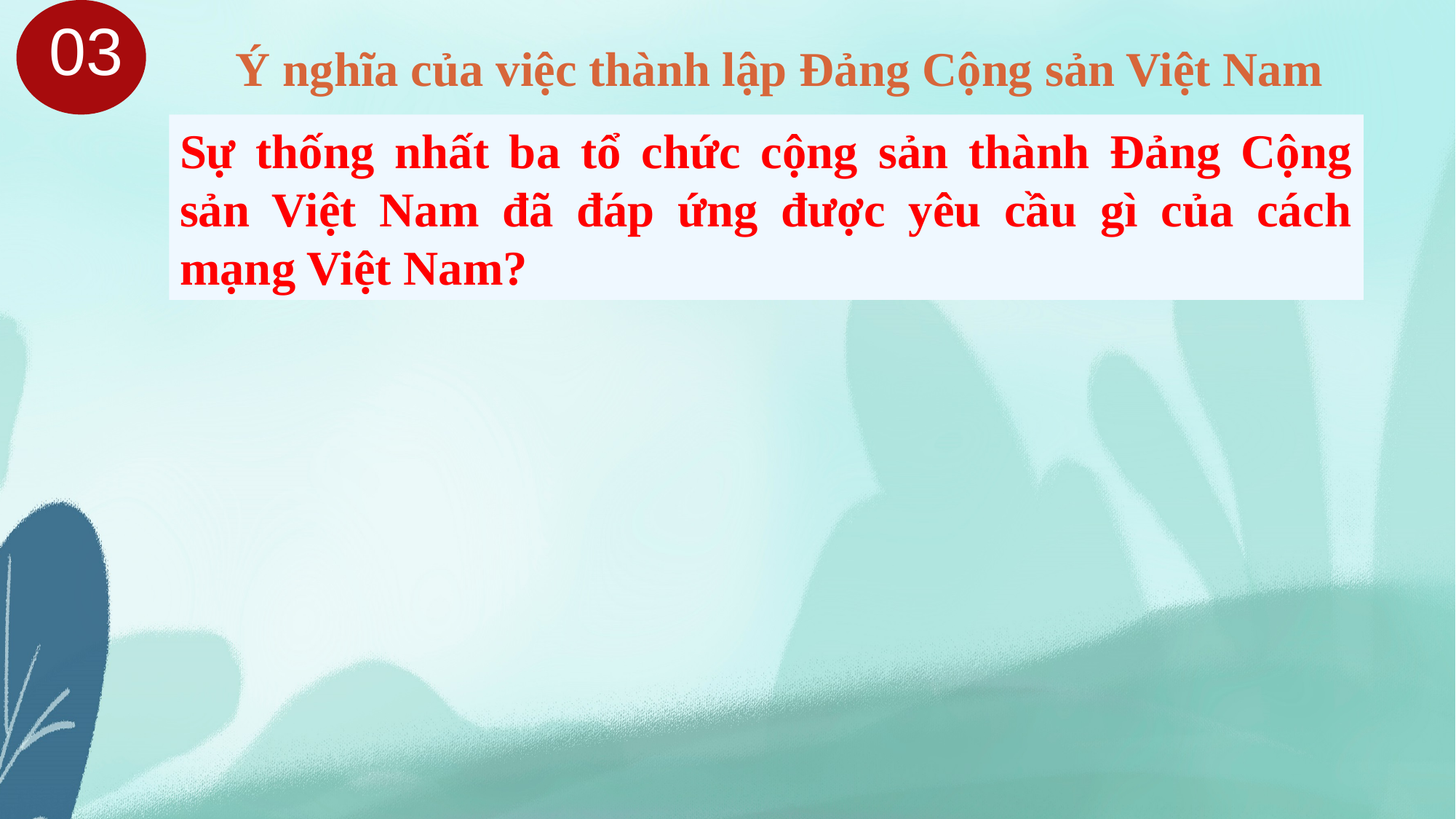

03
Ý nghĩa của việc thành lập Đảng Cộng sản Việt Nam
Sự thống nhất ba tổ chức cộng sản thành Đảng Cộng sản Việt Nam đã đáp ứng được yêu cầu gì của cách mạng Việt Nam?